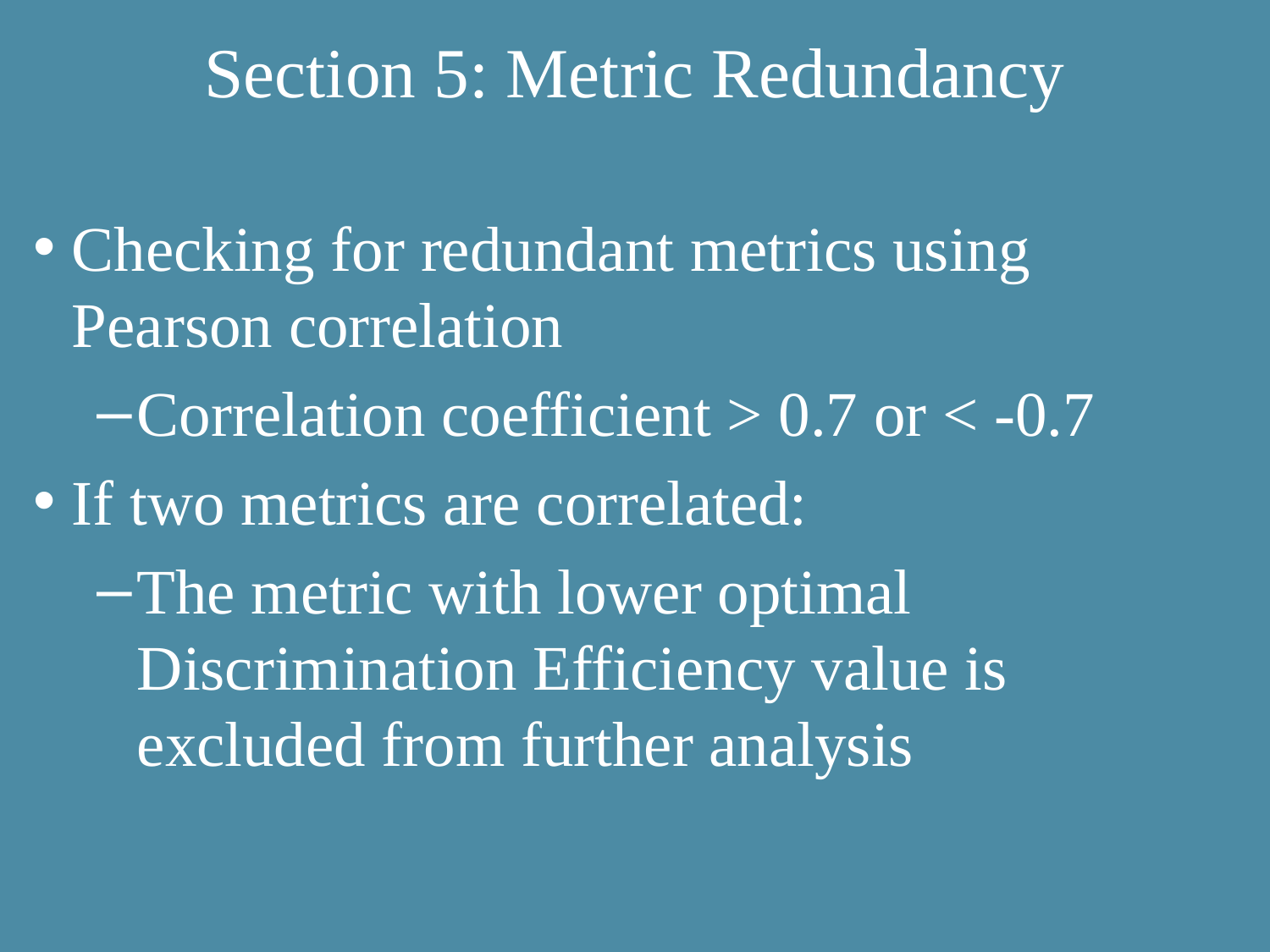

# Section 5: Metric Redundancy
Checking for redundant metrics using Pearson correlation
Correlation coefficient > 0.7 or < -0.7
If two metrics are correlated:
The metric with lower optimal Discrimination Efficiency value is excluded from further analysis